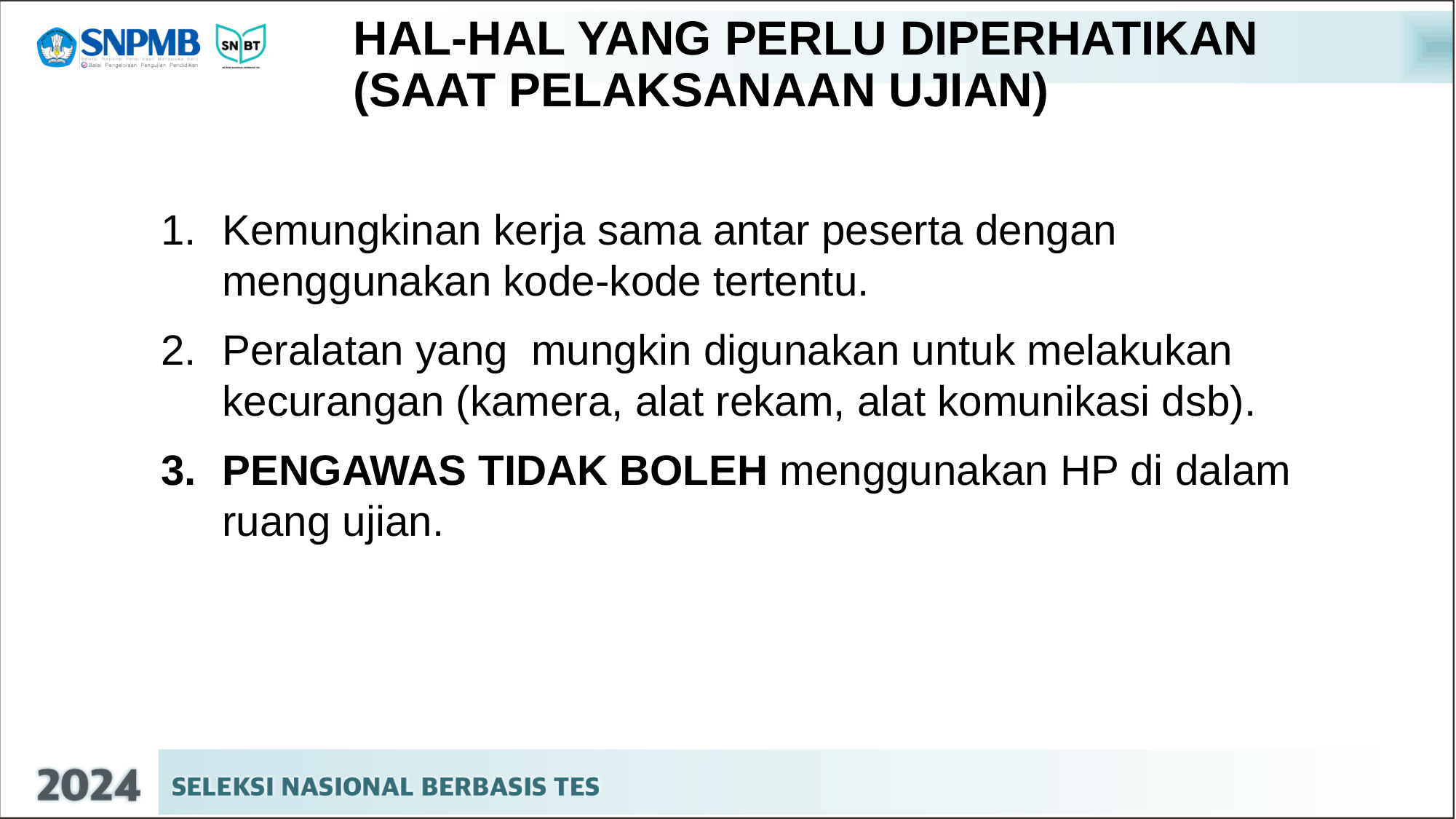

# HAL-HAL YANG PERLU DIPERHATIKAN (SAAT PELAKSANAAN UJIAN)
Kemungkinan kerja sama antar peserta dengan menggunakan kode-kode tertentu.
Peralatan yang  mungkin digunakan untuk melakukan kecurangan (kamera, alat rekam, alat komunikasi dsb).
PENGAWAS TIDAK BOLEH menggunakan HP di dalam ruang ujian.